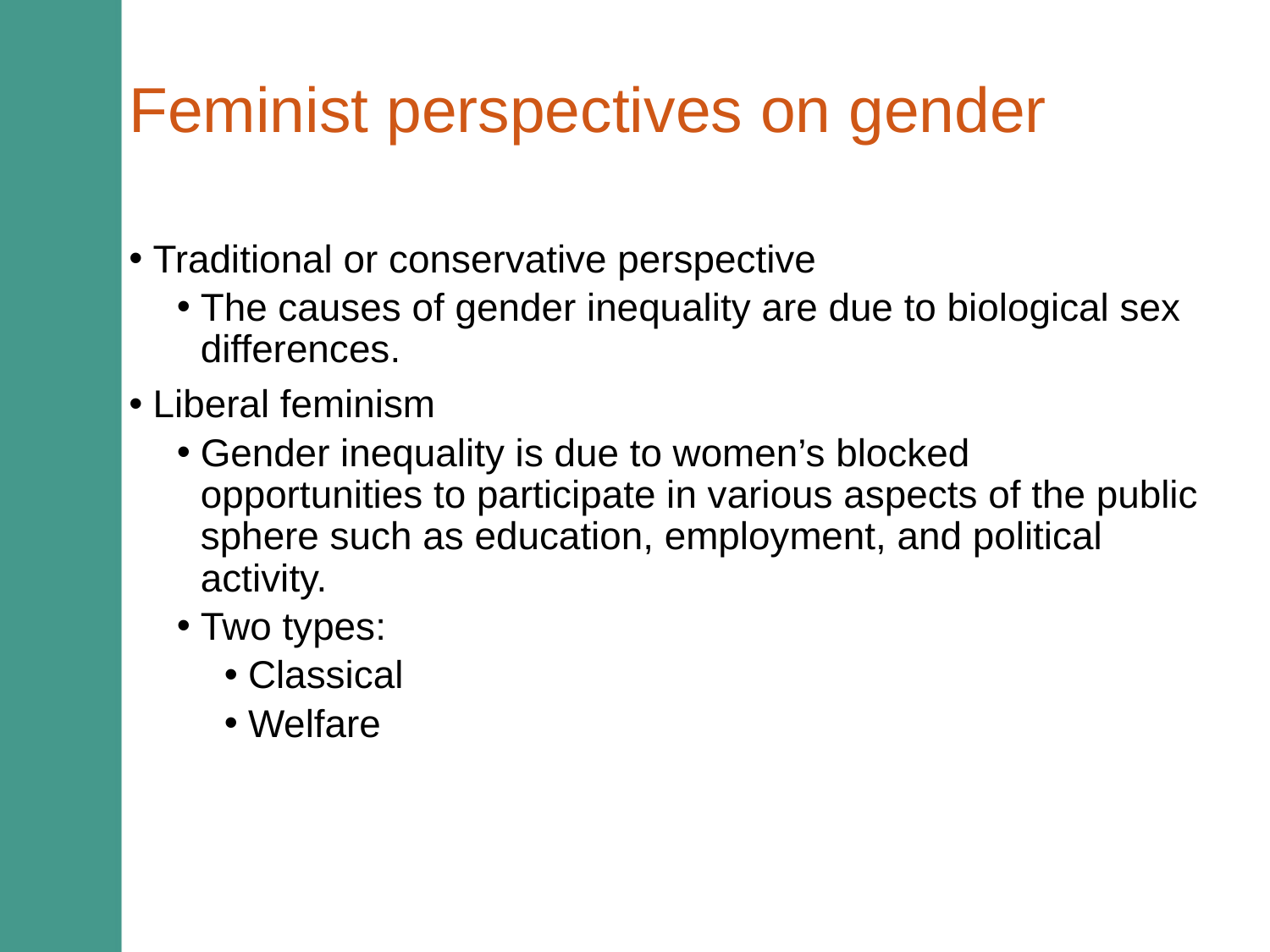

# Feminist perspectives on gender
Traditional or conservative perspective
The causes of gender inequality are due to biological sex differences.
Liberal feminism
Gender inequality is due to women’s blocked opportunities to participate in various aspects of the public sphere such as education, employment, and political activity.
Two types:
Classical
Welfare